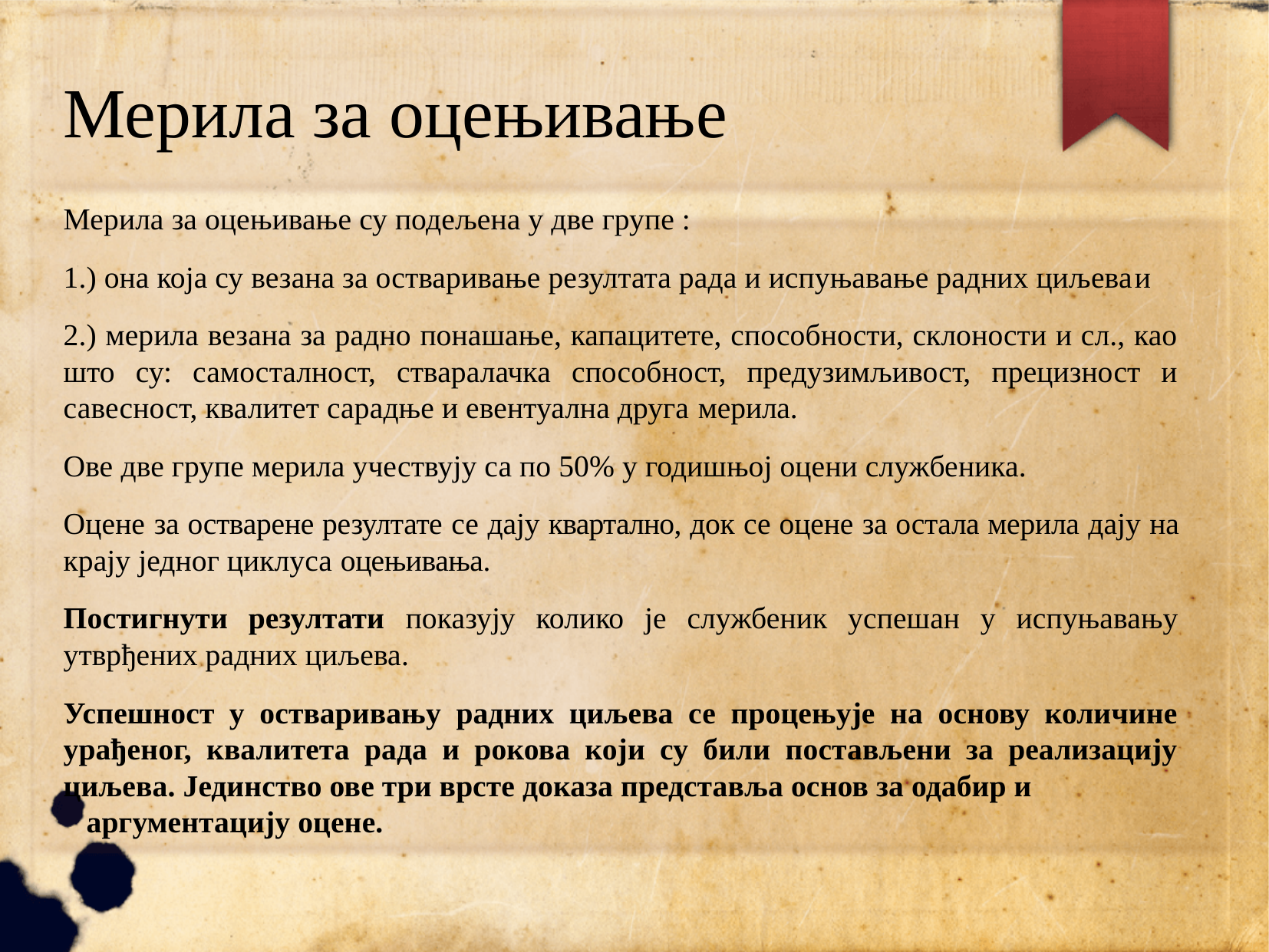

# Мерила за оцењивање
Мерила за оцењивање су подељена у две групе :
1.) она која су везана за остваривање резултата рада и испуњавање радних циљеваи
2.) мерила везана за радно понашање, капацитете, способности, склоности и сл., као што су: самосталност, стваралачка способност, предузимљивост, прецизност и савесност, квалитет сарадње и евентуална друга мерила.
Ове две групе мерила учествују са по 50% у годишњој оцени службеника.
Оцене за остварене резултате се дају квартално, док се оцене за остала мерила дају на крају једног циклуса оцењивања.
Постигнути резултати показују колико је службеник успешан у испуњавању утврђених радних циљева.
Успешност у остваривању радних циљева се процењује на основу количине урађеног, квалитета рада и рокова који су били постављени за реализацију циљева. Јединство ове три врсте доказа представља основ за одабир и                       аргументацију оцене.